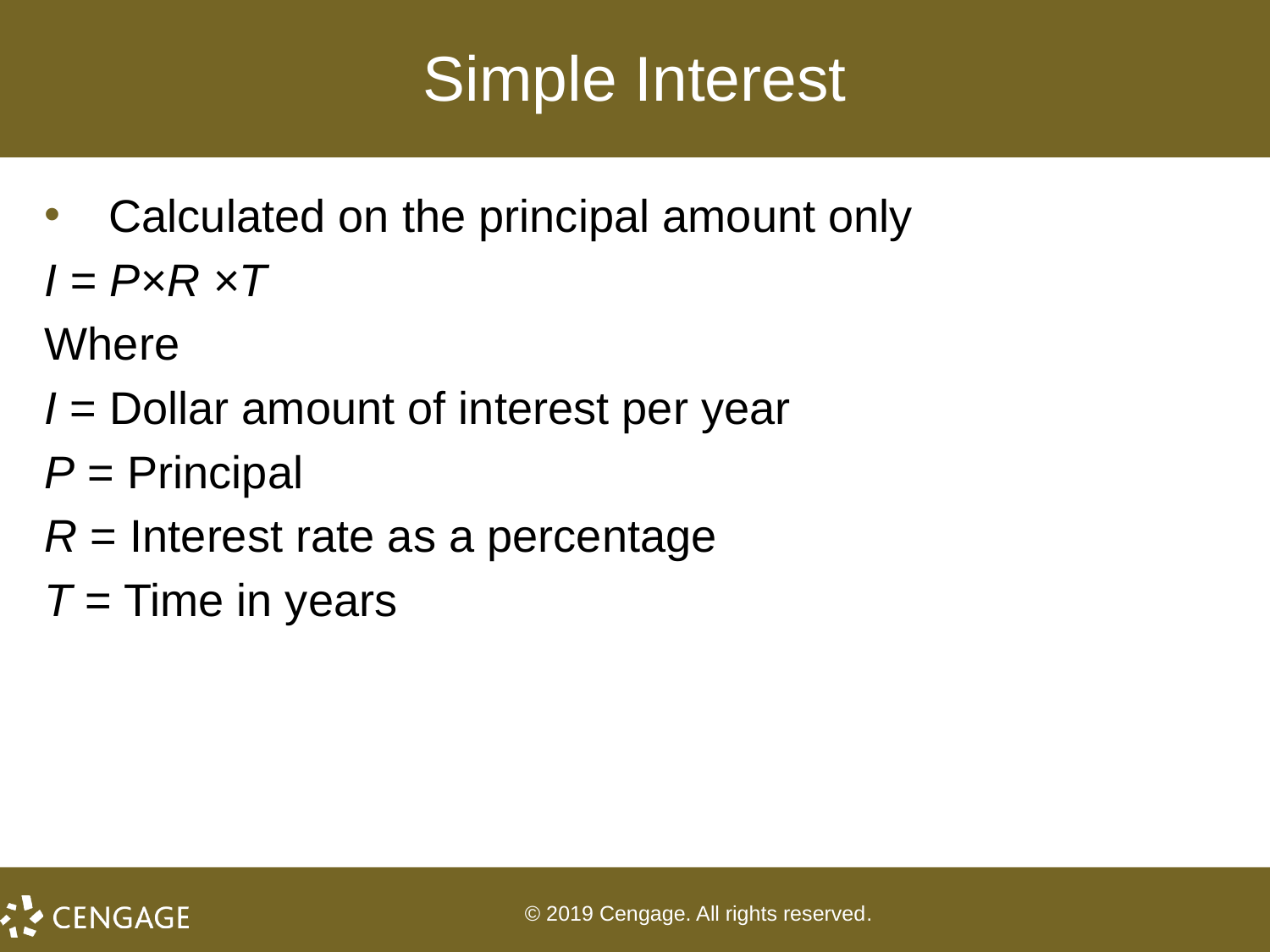

# Simple Interest
Calculated on the principal amount only
I = P×R ×T
Where
I = Dollar amount of interest per year
P = Principal
R = Interest rate as a percentage
T = Time in years